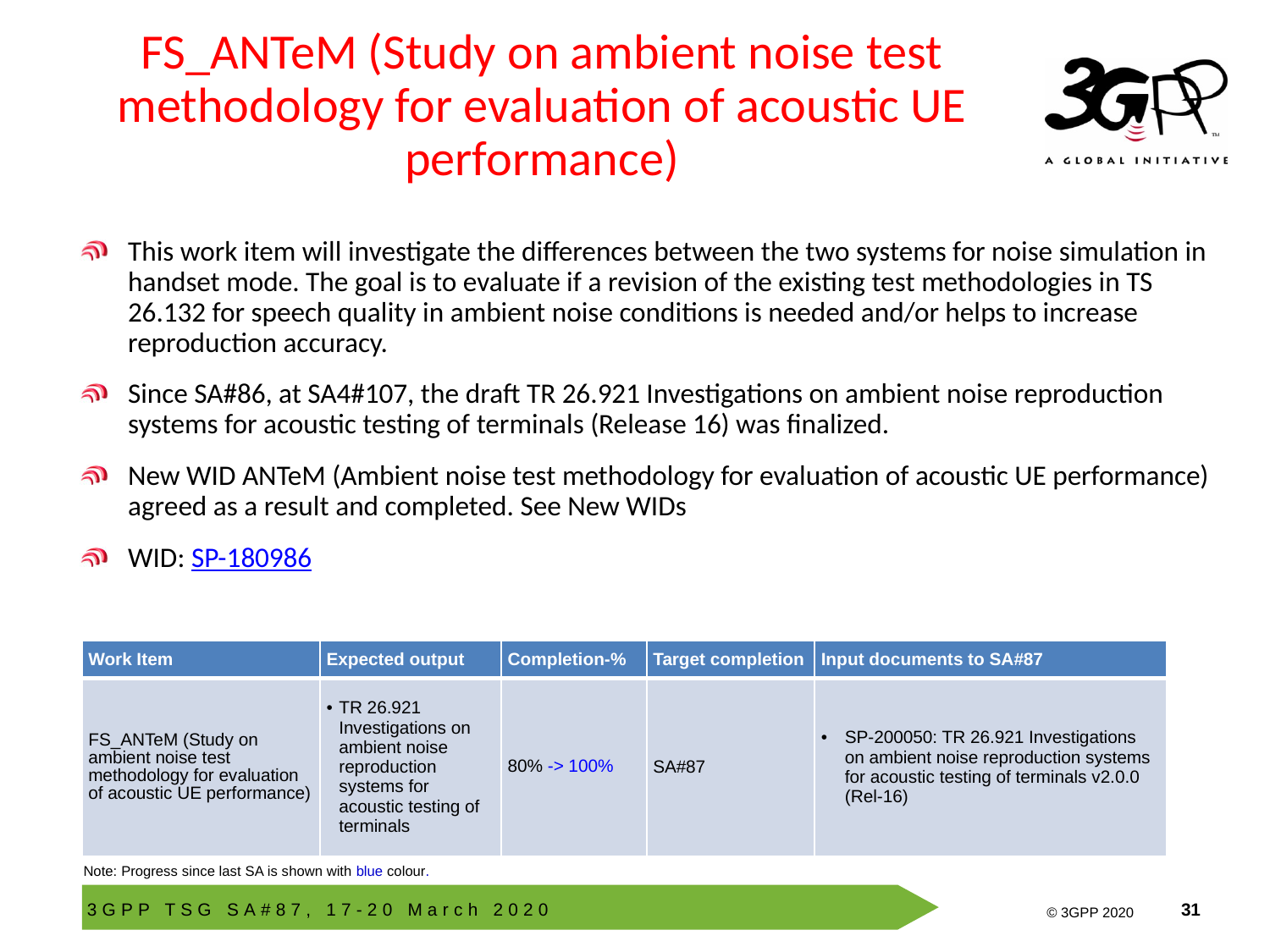

# FS_ANTeM (Study on ambient noise test methodology for evaluation of acoustic UE performance)
This work item will investigate the differences between the two systems for noise simulation in handset mode. The goal is to evaluate if a revision of the existing test methodologies in TS 26.132 for speech quality in ambient noise conditions is needed and/or helps to increase reproduction accuracy.
Since SA#86, at SA4#107, the draft TR 26.921 Investigations on ambient noise reproduction systems for acoustic testing of terminals (Release 16) was finalized.
New WID ANTeM (Ambient noise test methodology for evaluation of acoustic UE performance) agreed as a result and completed. See New WIDs
WID: SP-180986

| Work Item | Expected output | Completion-% | Target completion | Input documents to SA#87 |
| --- | --- | --- | --- | --- |
| FS\_ANTeM (Study on ambient noise test methodology for evaluation of acoustic UE performance) | TR 26.921 Investigations on ambient noise reproduction systems for acoustic testing of terminals | 80% -> 100% | SA#87 | SP-200050: TR 26.921 Investigations on ambient noise reproduction systems for acoustic testing of terminals v2.0.0 (Rel-16) |
Note: Progress since last SA is shown with blue colour.